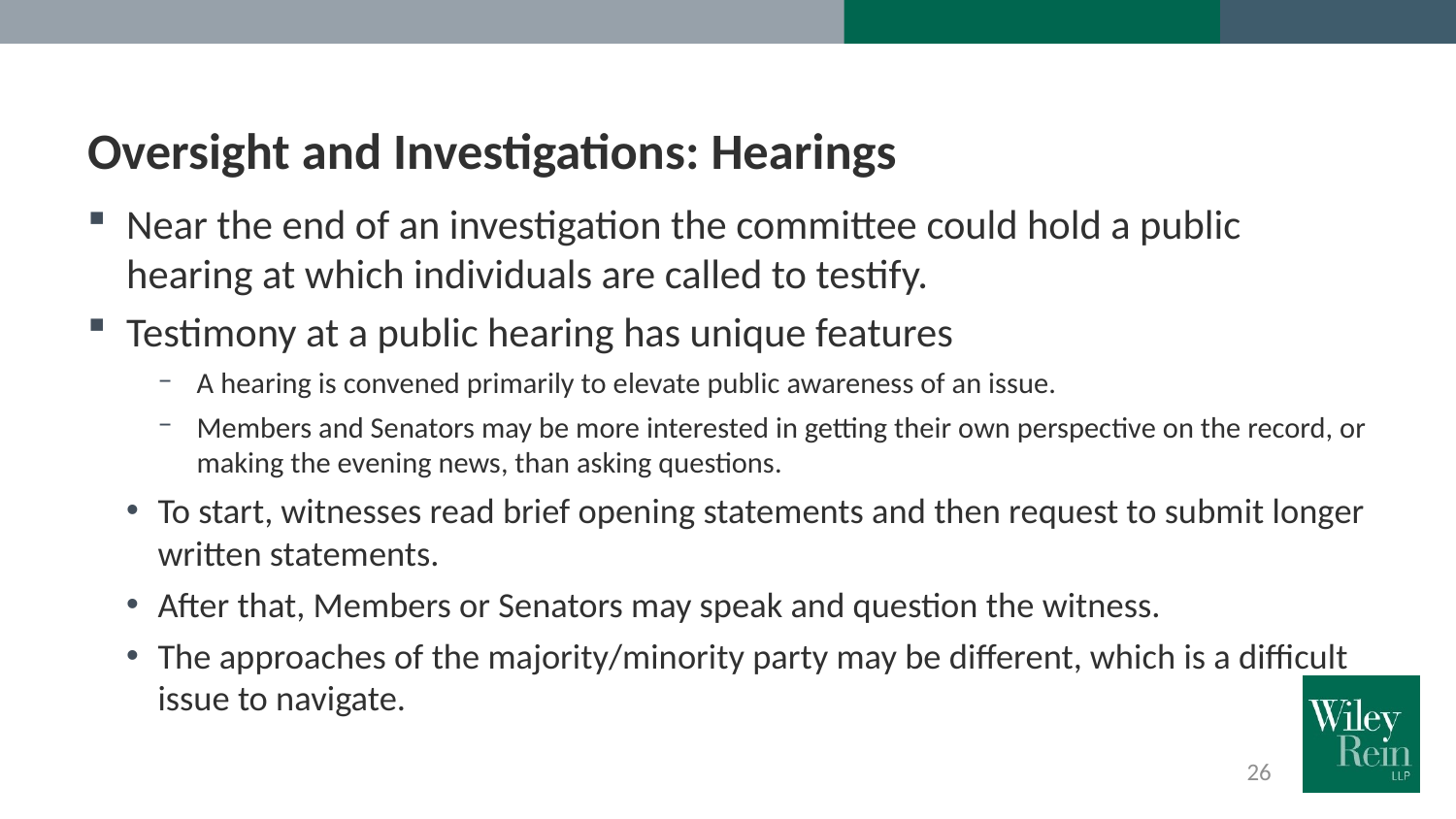

# Oversight and Investigations: Hearings
Near the end of an investigation the committee could hold a public hearing at which individuals are called to testify.
Testimony at a public hearing has unique features
A hearing is convened primarily to elevate public awareness of an issue.
Members and Senators may be more interested in getting their own perspective on the record, or making the evening news, than asking questions.
To start, witnesses read brief opening statements and then request to submit longer written statements.
After that, Members or Senators may speak and question the witness.
The approaches of the majority/minority party may be different, which is a difficult issue to navigate.

26